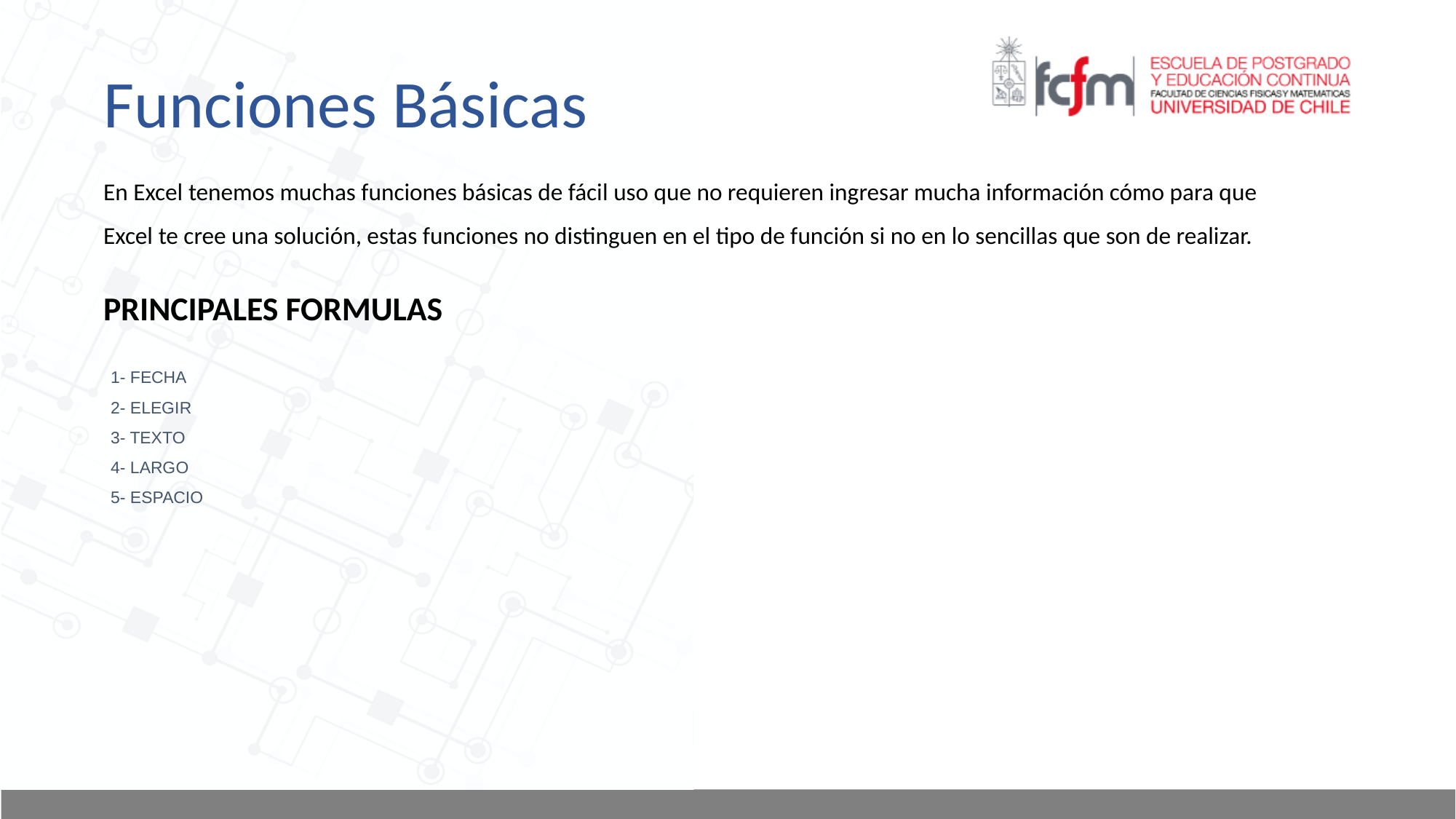

# Funciones Básicas
En Excel tenemos muchas funciones básicas de fácil uso que no requieren ingresar mucha información cómo para que Excel te cree una solución, estas funciones no distinguen en el tipo de función si no en lo sencillas que son de realizar.
PRINCIPALES FORMULAS
1- FECHA
2- ELEGIR
3- TEXTO
4- LARGO
5- ESPACIO